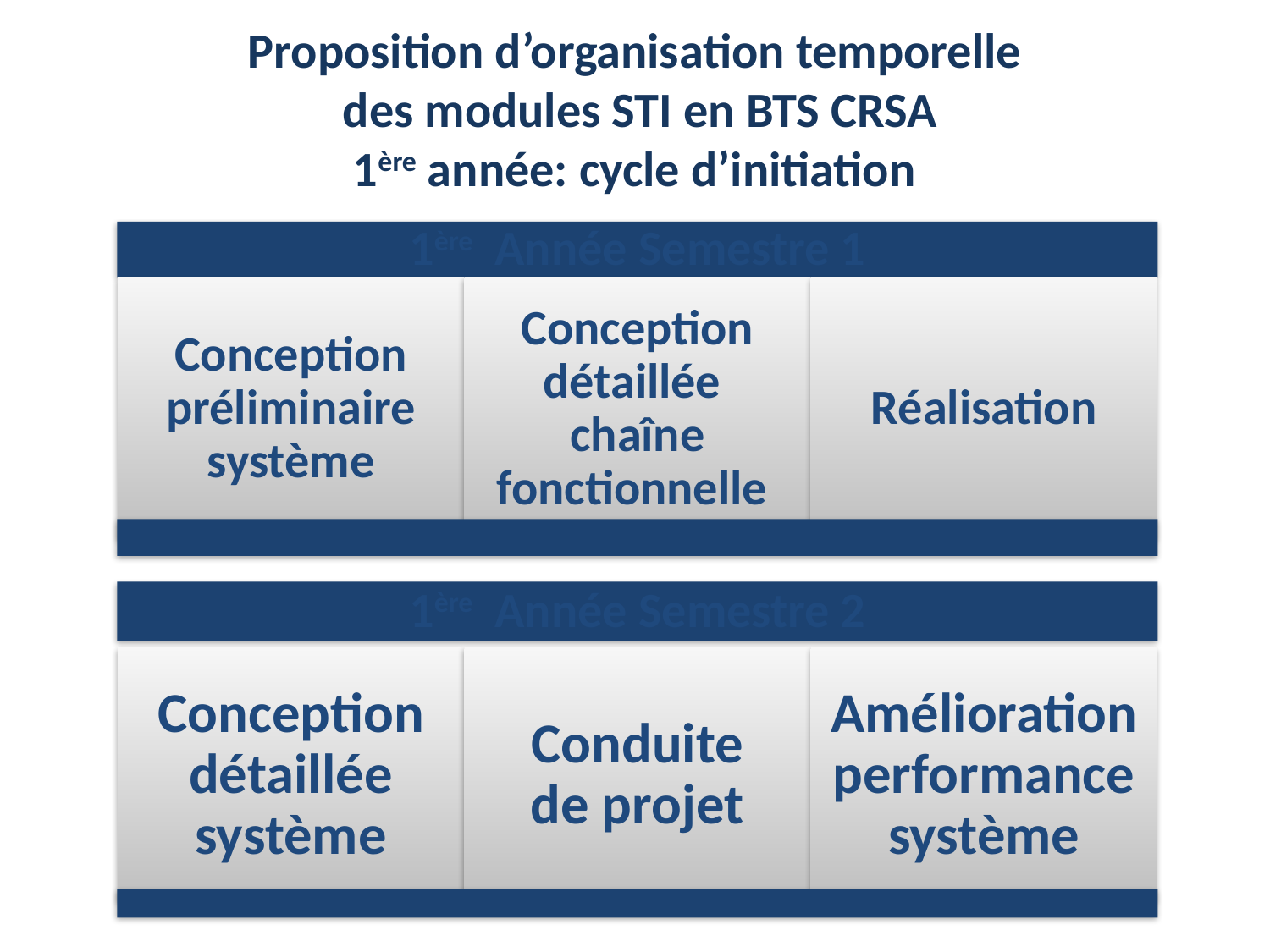

Proposition d’organisation temporelle
des modules STI en BTS CRSA
1ère année: cycle d’initiation
1ère  Année Semestre 1
Conception préliminaire système
Conception détaillée
chaîne fonctionnelle
Réalisation
1ère  Année Semestre 2
Conception détaillée
système
Conduite
de projet
Amélioration performance système